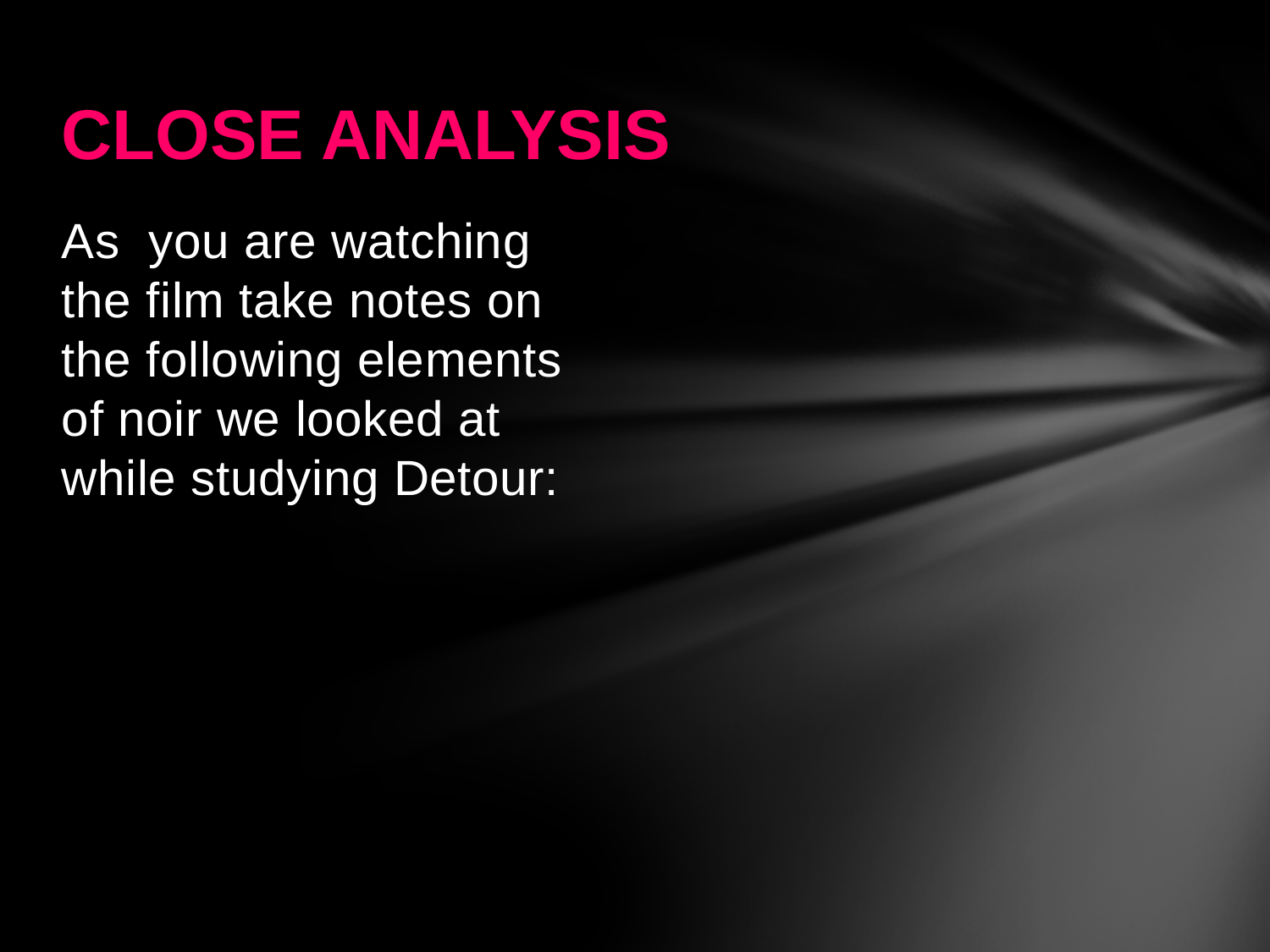

# CLOSE ANALYSIS
As  you are watching the film take notes on the following elements of noir we looked at while studying Detour: